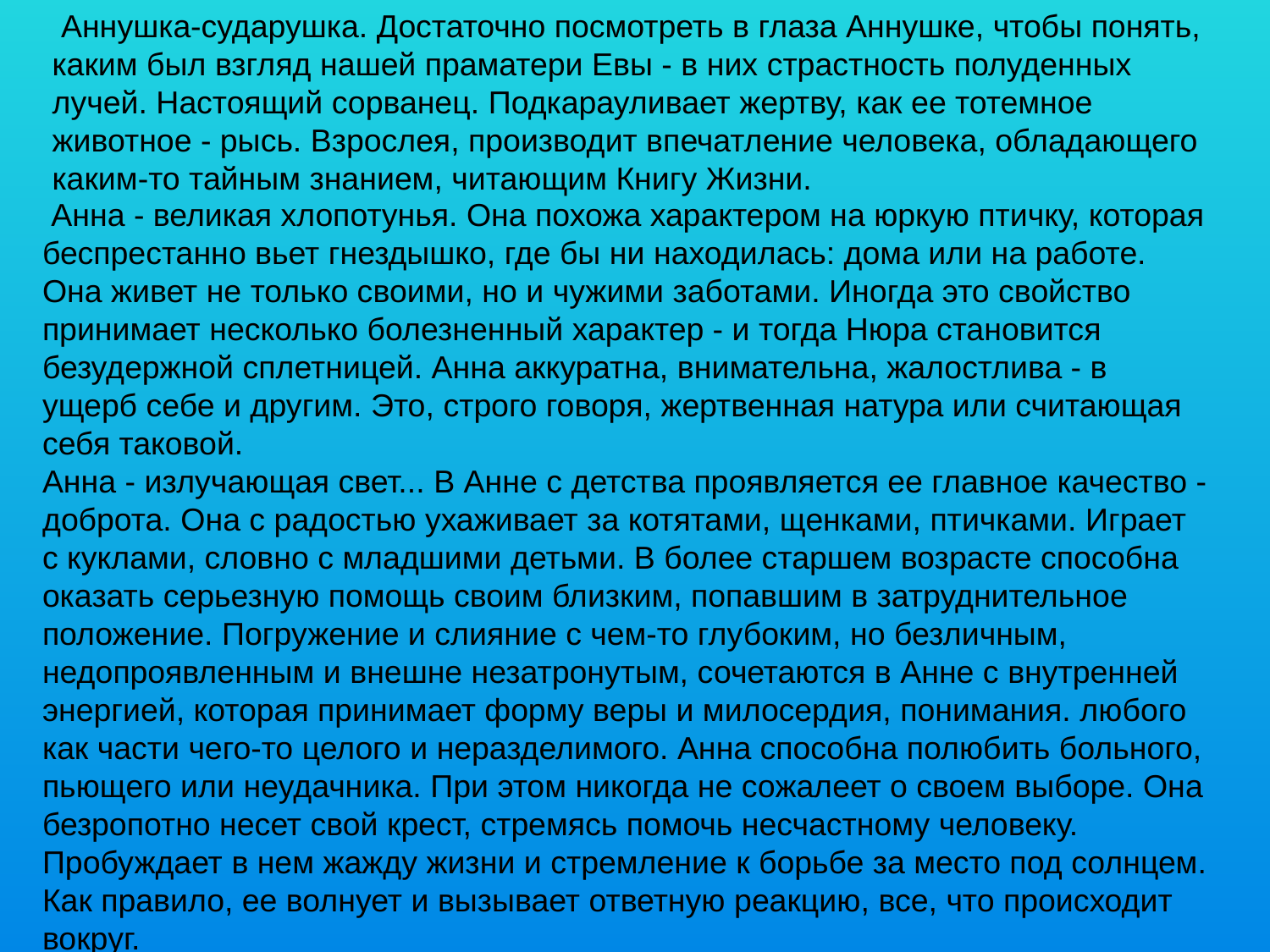

Аннушка-сударушка. Достаточно посмотреть в глаза Аннушке, чтобы понять, каким был взгляд нашей праматери Евы - в них страстность полуденных лучей. Настоящий сорванец. Подкарауливает жертву, как ее тотемное животное - рысь. Взрослея, производит впечатление человека, обладающего каким-то тайным знанием, читающим Книгу Жизни.
 Анна - великая хлопотунья. Она похожа характером на юркую птичку, которая беспрестанно вьет гнездышко, где бы ни находилась: дома или на работе. Она живет не только своими, но и чужими заботами. Иногда это свойство принимает несколько болезненный характер - и тогда Нюра становится безудержной сплетницей. Анна аккуратна, внимательна, жалостлива - в ущерб себе и другим. Это, строго говоря, жертвенная натура или считающая себя таковой. 
Анна - излучающая свет... В Анне с детства проявляется ее главное качество - доброта. Она с радостью ухаживает за котятами, щенками, птичками. Играет с куклами, словно с младшими детьми. В более старшем возрасте способна оказать серьезную помощь своим близким, попавшим в затруднительное положение. Погружение и слияние с чем-то глубоким, но безличным, недопроявленным и внешне незатронутым, сочетаются в Анне с внутренней энергией, которая принимает форму веры и милосердия, понимания. любого как части чего-то целого и неразделимого. Анна способна полюбить больного, пьющего или неудачника. При этом никогда не сожалеет о своем выборе. Она безропотно несет свой крест, стремясь помочь несчастному человеку. Пробуждает в нем жажду жизни и стремление к борьбе за место под солнцем. Как правило, ее волнует и вызывает ответную реакцию, все, что происходит вокруг.